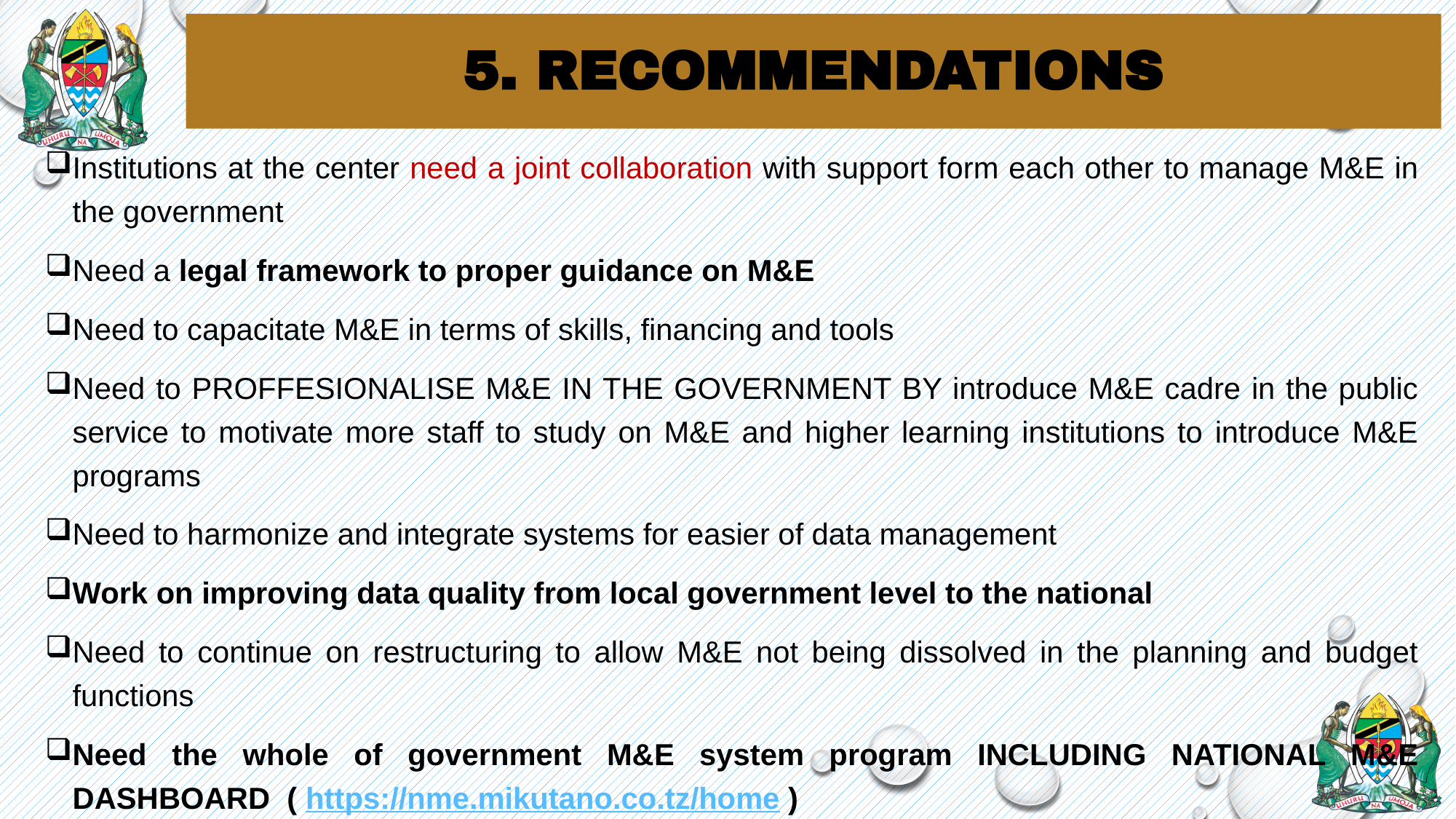

# 5. Recommendations
Institutions at the center need a joint collaboration with support form each other to manage M&E in the government
Need a legal framework to proper guidance on M&E
Need to capacitate M&E in terms of skills, financing and tools
Need to PROFFESIONALISE M&E IN THE GOVERNMENT BY introduce M&E cadre in the public service to motivate more staff to study on M&E and higher learning institutions to introduce M&E programs
Need to harmonize and integrate systems for easier of data management
Work on improving data quality from local government level to the national
Need to continue on restructuring to allow M&E not being dissolved in the planning and budget functions
Need the whole of government M&E system program INCLUDING NATIONAL M&E DASHBOARD  ( https://nme.mikutano.co.tz/home )